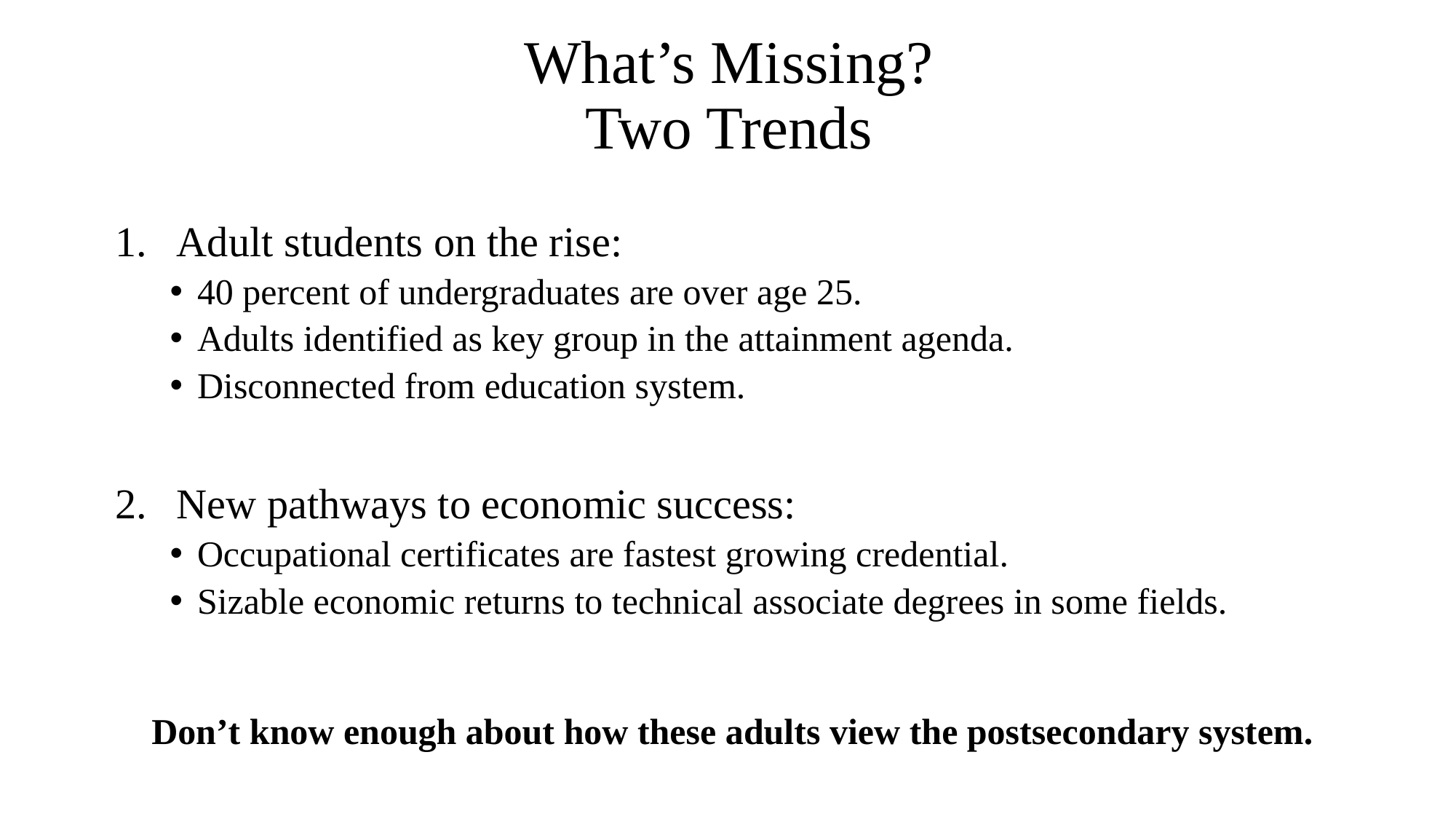

# What’s Missing? Two Trends
Adult students on the rise:
40 percent of undergraduates are over age 25.
Adults identified as key group in the attainment agenda.
Disconnected from education system.

New pathways to economic success:
Occupational certificates are fastest growing credential.
Sizable economic returns to technical associate degrees in some fields.

Don’t know enough about how these adults view the postsecondary system.